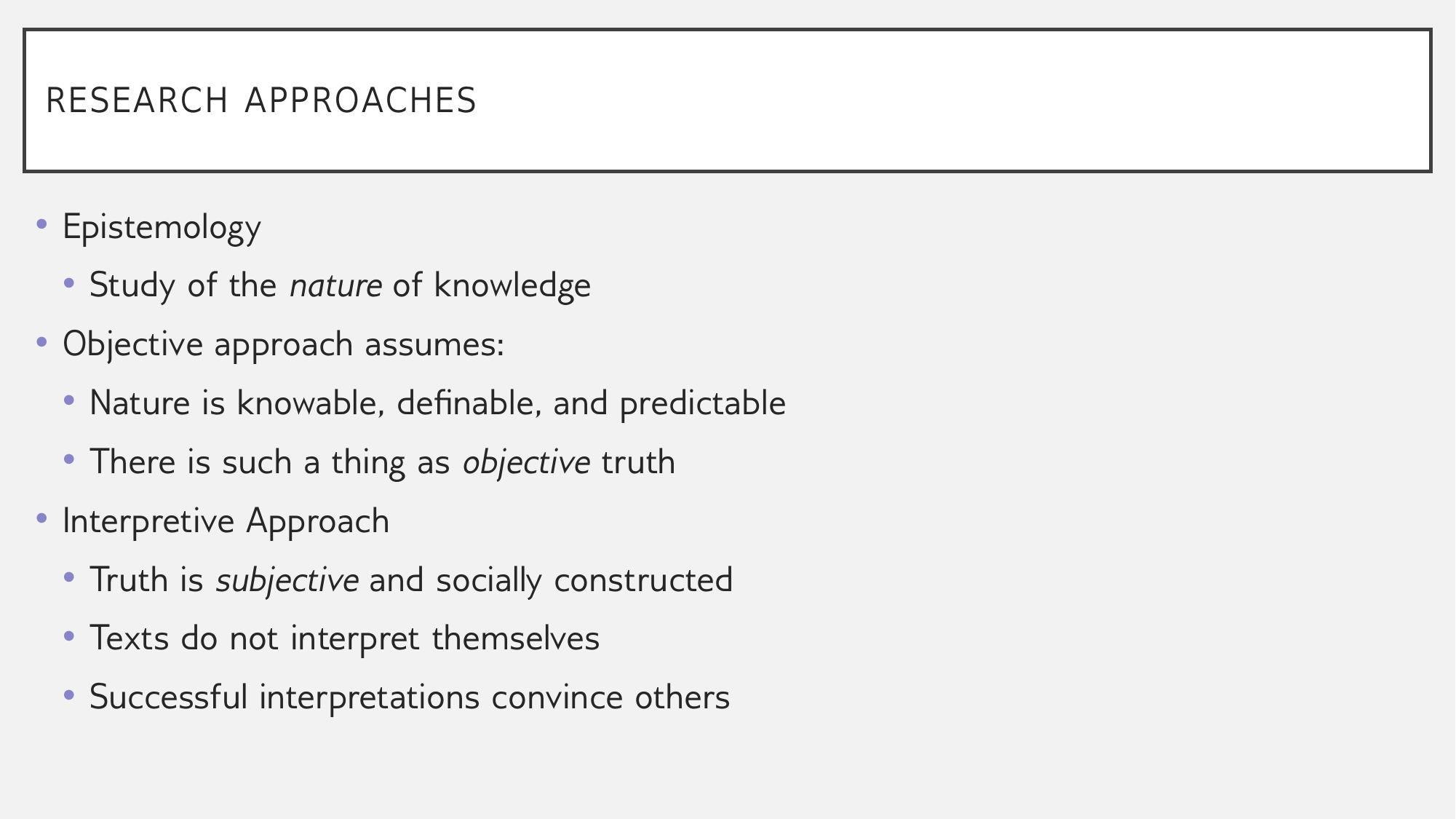

# Research Approaches
Epistemology
Study of the nature of knowledge
Objective approach assumes:
Nature is knowable, definable, and predictable
There is such a thing as objective truth
Interpretive Approach
Truth is subjective and socially constructed
Texts do not interpret themselves
Successful interpretations convince others